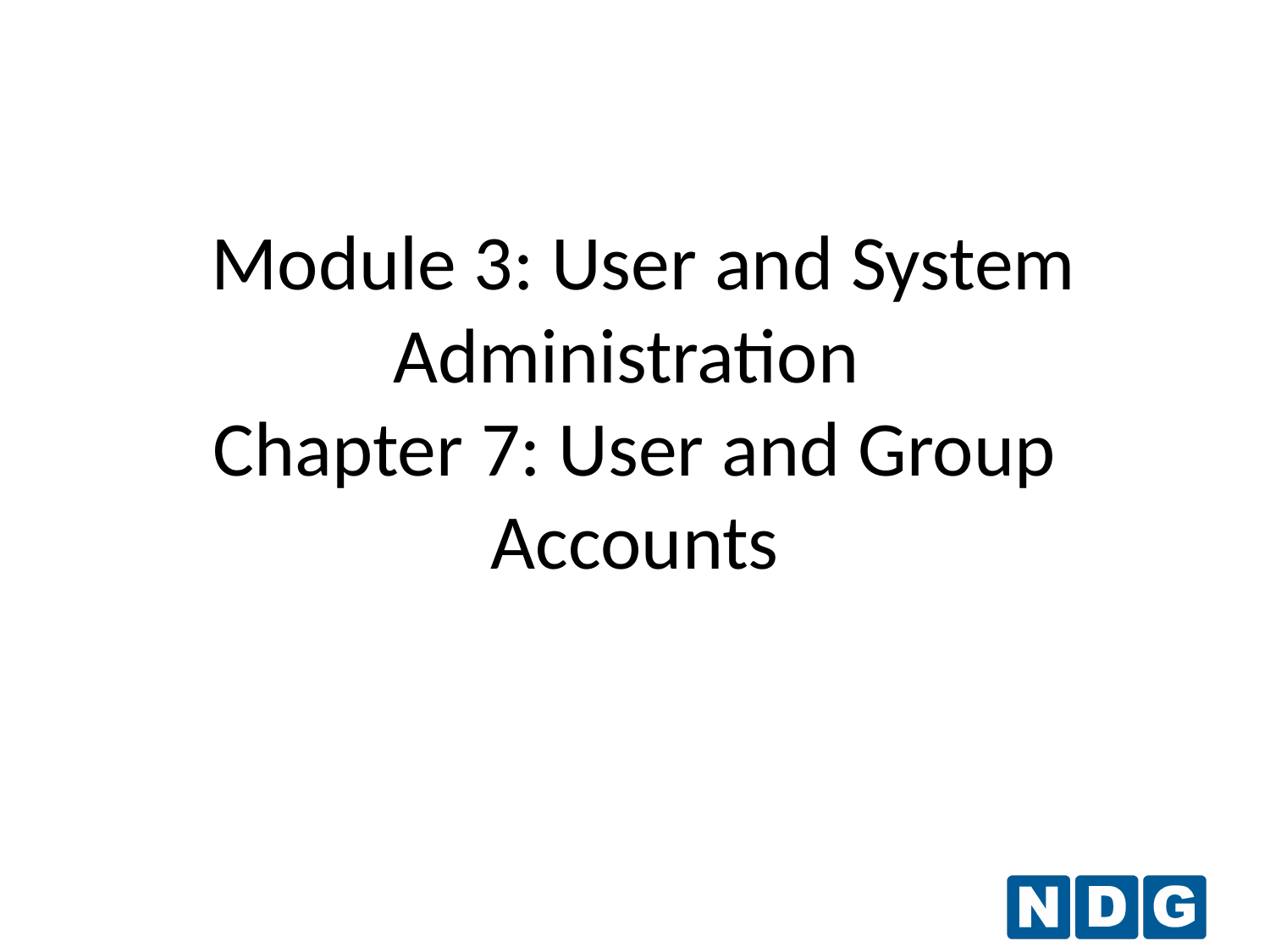

# Module 3: User and System Administration Chapter 7: User and Group Accounts